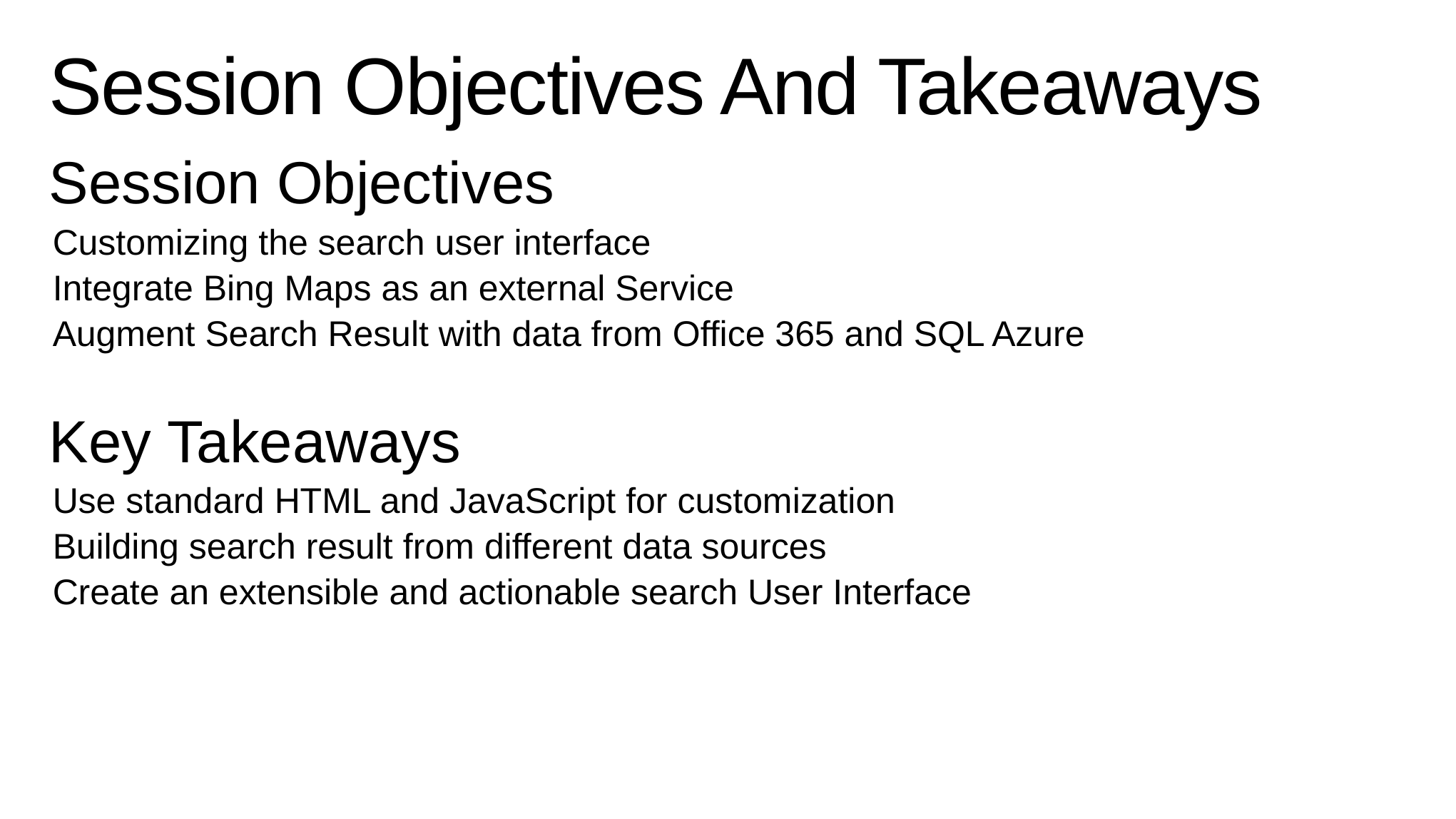

# Session Objectives And Takeaways
Session Objectives
Customizing the search user interface
Integrate Bing Maps as an external Service
Augment Search Result with data from Office 365 and SQL Azure

Key Takeaways
Use standard HTML and JavaScript for customization
Building search result from different data sources
Create an extensible and actionable search User Interface